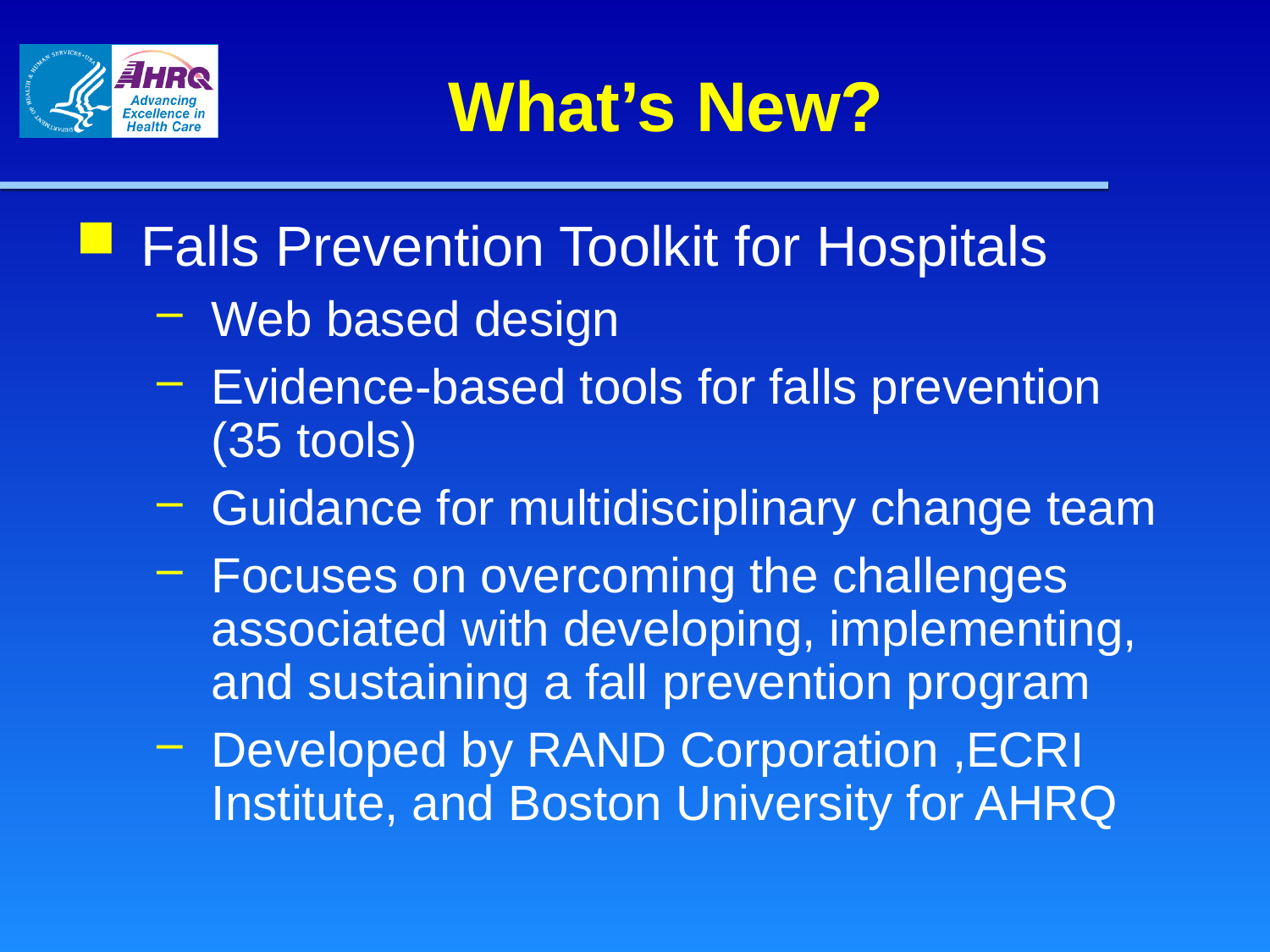

# What’s New?
Falls Prevention Toolkit for Hospitals
Web based design
Evidence-based tools for falls prevention (35 tools)
Guidance for multidisciplinary change team
Focuses on overcoming the challenges associated with developing, implementing, and sustaining a fall prevention program
Developed by RAND Corporation ,ECRI Institute, and Boston University for AHRQ